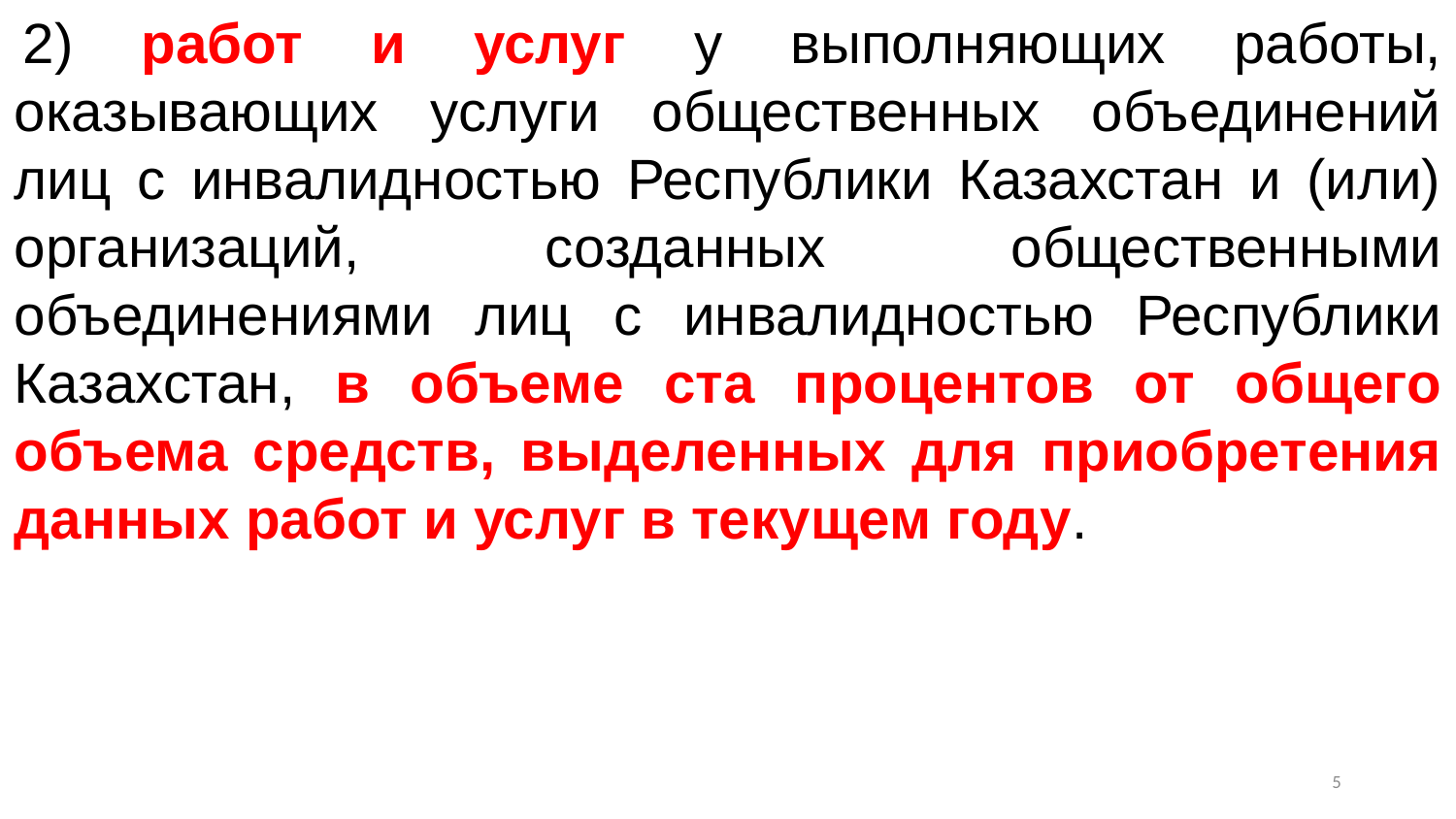

2) работ и услуг у выполняющих работы, оказывающих услуги общественных объединений лиц с инвалидностью Республики Казахстан и (или) организаций, созданных общественными объединениями лиц с инвалидностью Республики Казахстан, в объеме ста процентов от общего объема средств, выделенных для приобретения данных работ и услуг в текущем году.
5